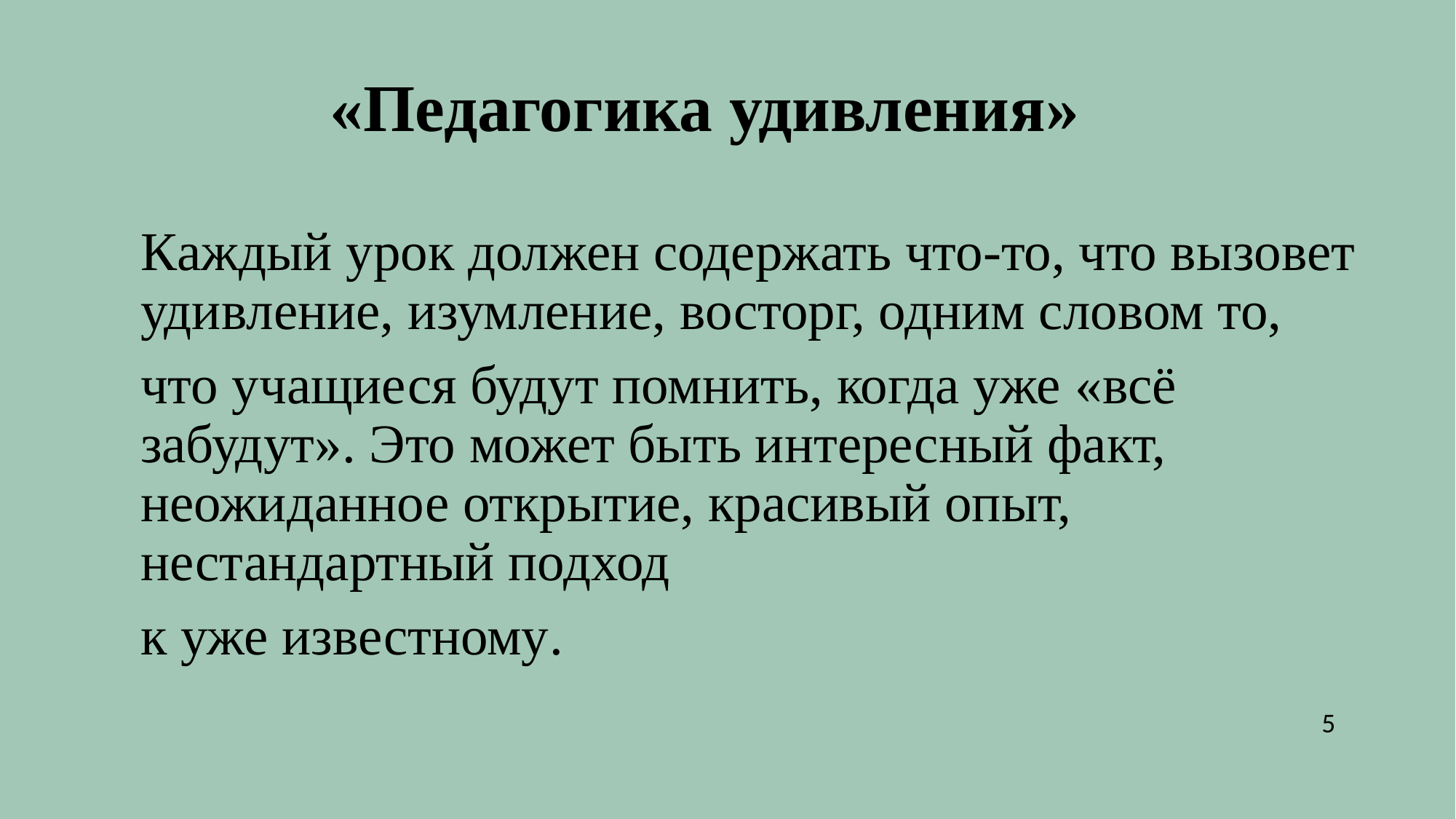

# «Педагогика удивления»
Каждый урок должен содержать что-то, что вызовет удивление, изумление, восторг, одним словом то,
что учащиеся будут помнить, когда уже «всё забудут». Это может быть интересный факт, неожиданное открытие, красивый опыт, нестандартный подход
к уже известному.
5